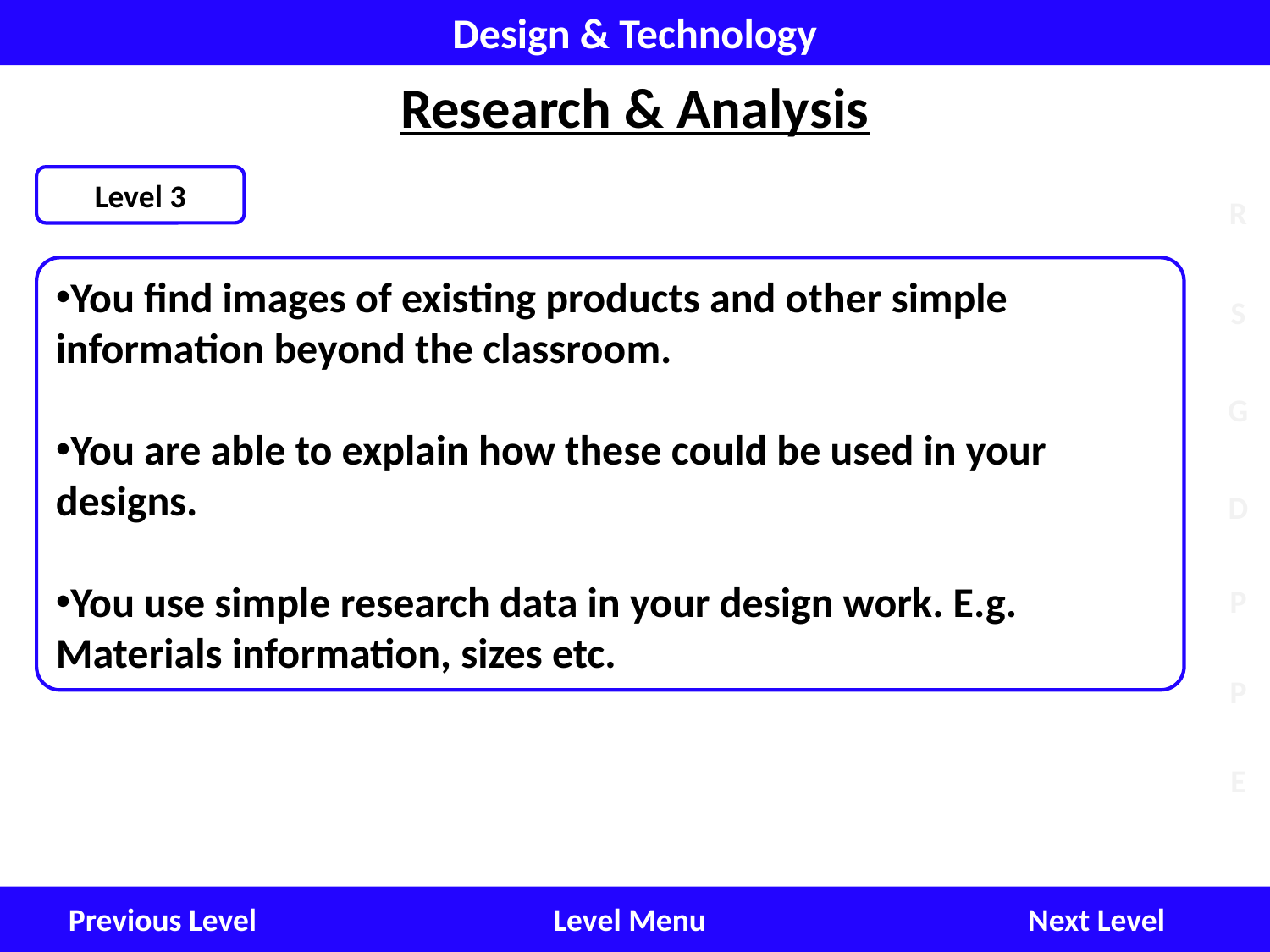

Design & Technology
Research & Analysis
Level 3
You find images of existing products and other simple information beyond the classroom.

You are able to explain how these could be used in your designs.

You use simple research data in your design work. E.g. Materials information, sizes etc.

Next Level
Level Menu
Previous Level